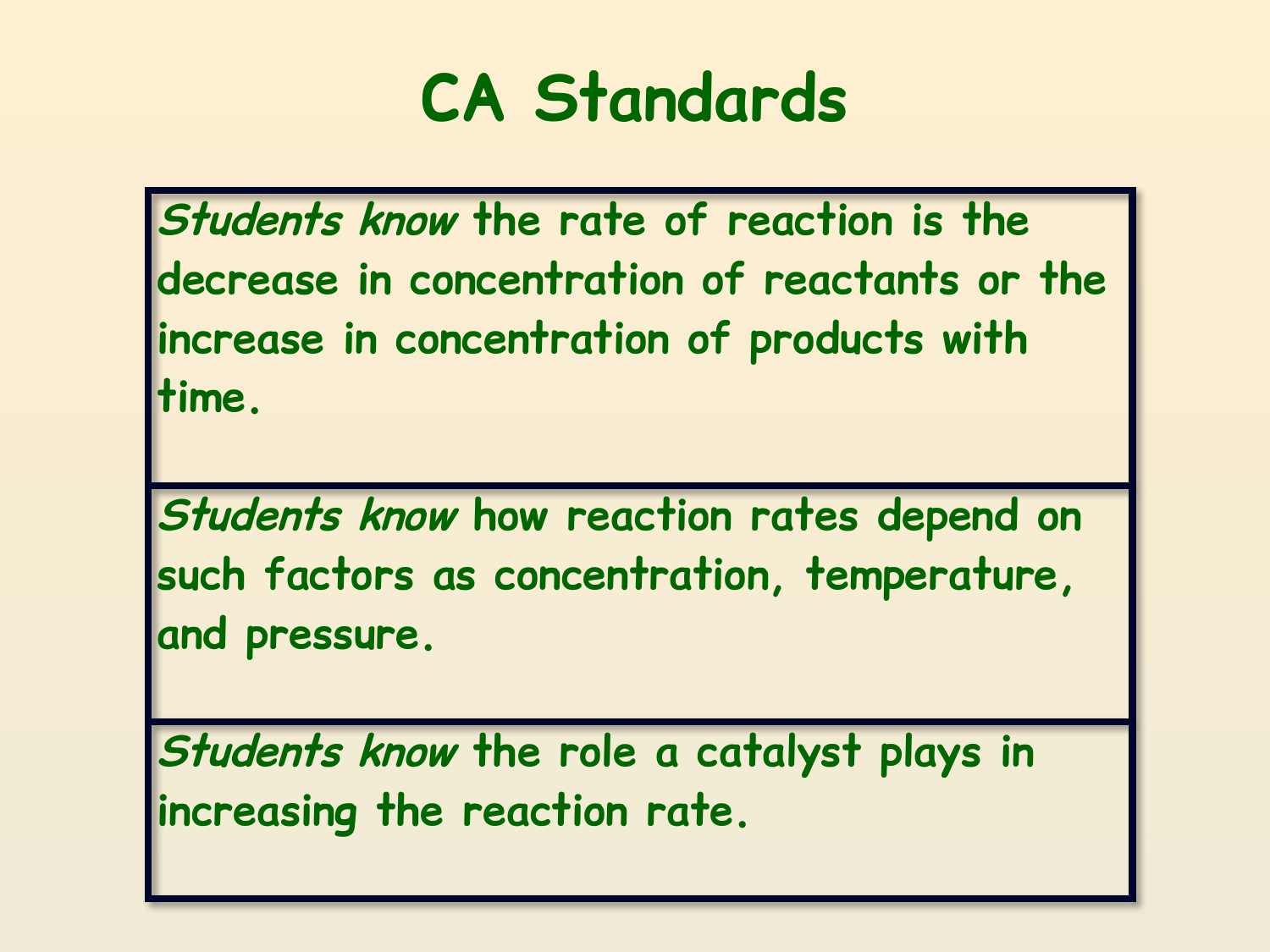

# CA Standards
| Students know the rate of reaction is the decrease in concentration of reactants or the increase in concentration of products with time. |
| --- |
| Students know how reaction rates depend on such factors as concentration, temperature, and pressure. |
| Students know the role a catalyst plays in increasing the reaction rate. |